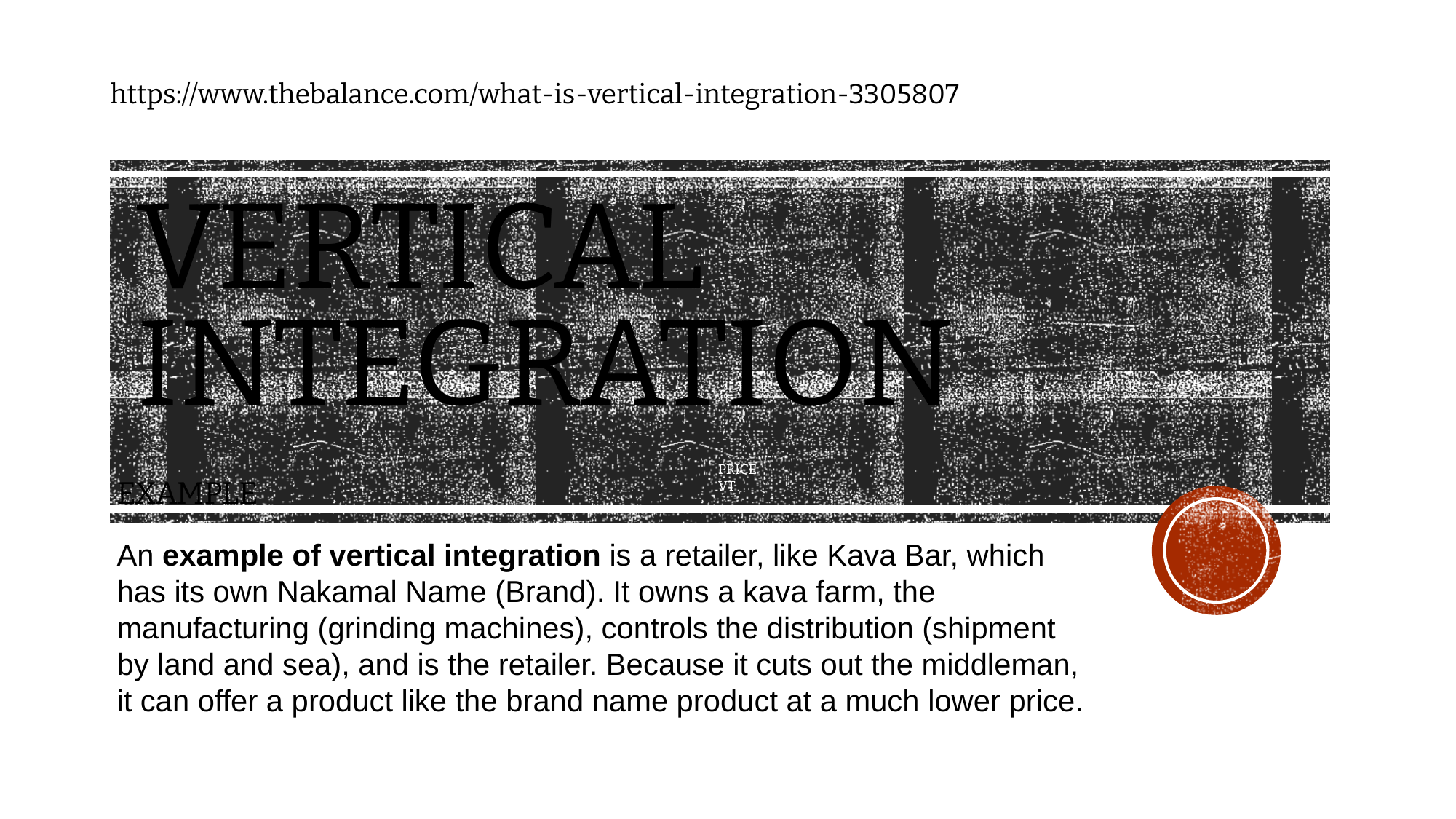

https://www.thebalance.com/what-is-vertical-integration-3305807
# Vertical integration
PRICE
VT
EXAMPLE
An example of vertical integration is a retailer, like Kava Bar, which has its own Nakamal Name (Brand). It owns a kava farm, the manufacturing (grinding machines), controls the distribution (shipment by land and sea), and is the retailer. Because it cuts out the middleman, it can offer a product like the brand name product at a much lower price.
Quantity
K. Shells